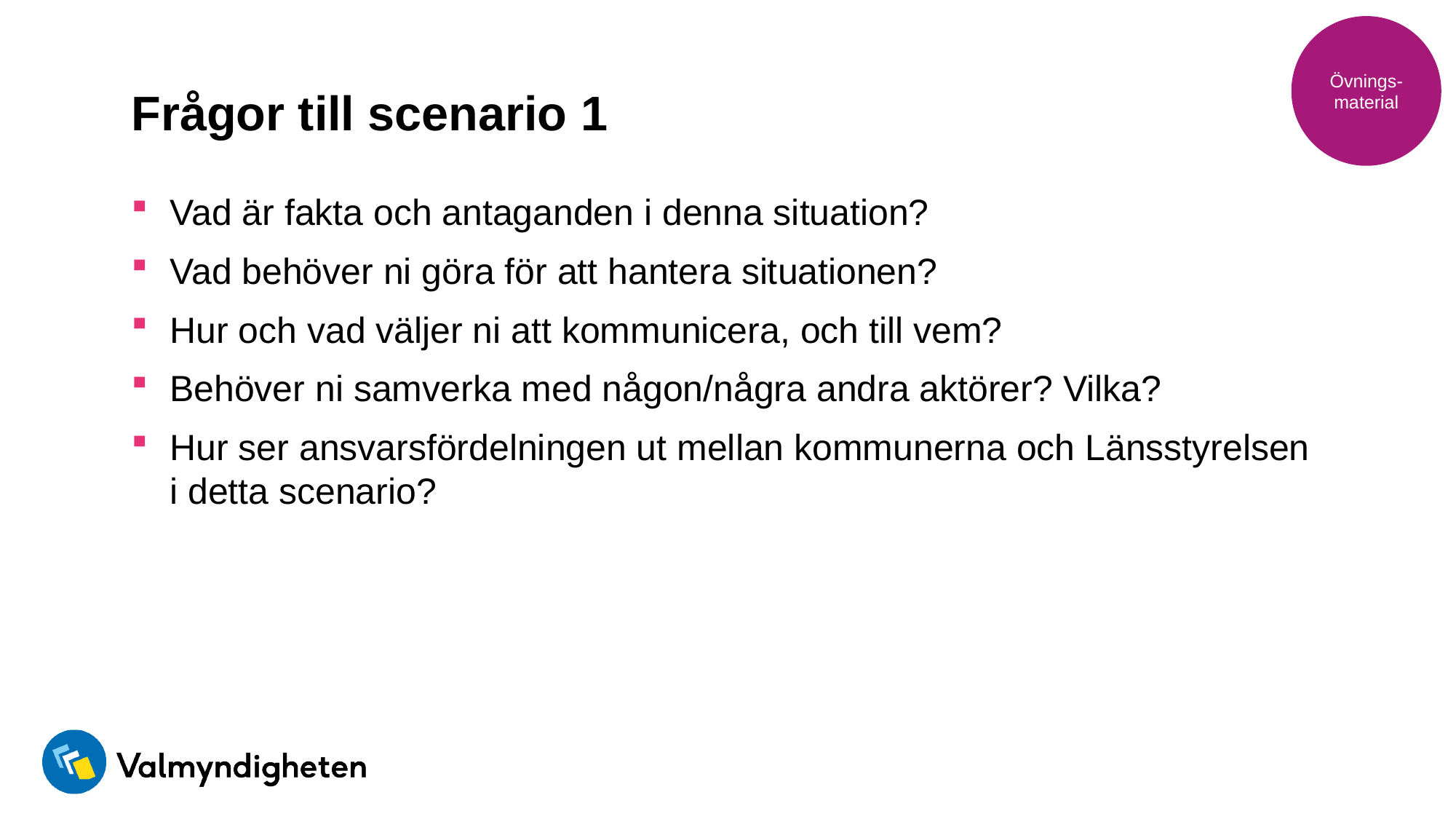

Övnings-material
# Frågor till scenario 1
Vad är fakta och antaganden i denna situation?
Vad behöver ni göra för att hantera situationen?
Hur och vad väljer ni att kommunicera, och till vem?
Behöver ni samverka med någon/några andra aktörer? Vilka?
Hur ser ansvarsfördelningen ut mellan kommunerna och Länsstyrelsen i detta scenario?